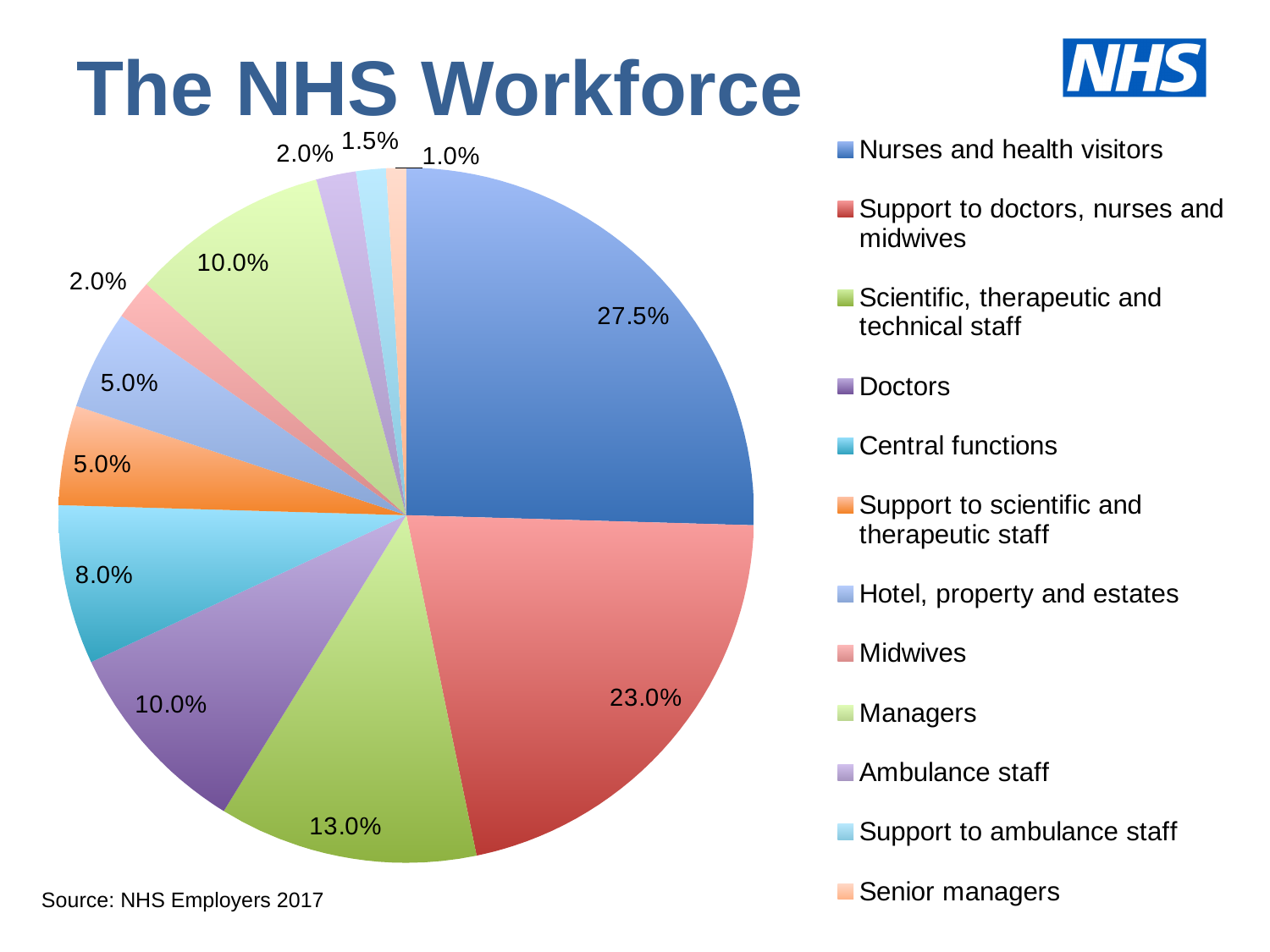

# The NHS Workforce

### Chart

| Category | % |
|---|---|
| Nurses and health visitors | 0.275 |
| Support to doctors, nurses and midwives | 0.23 |
| Scientific, therapeutic and technical staff | 0.13 |
| Doctors | 0.1 |
| Central functions | 0.08 |
| Support to scientific and therapeutic staff | 0.05 |
| Hotel, property and estates | 0.05 |
| Midwives | 0.02 |
| Managers | 0.1 |
| Ambulance staff | 0.02 |
| Support to ambulance staff | 0.015 |
| Senior managers | 0.01 |
Source: NHS Employers 2017